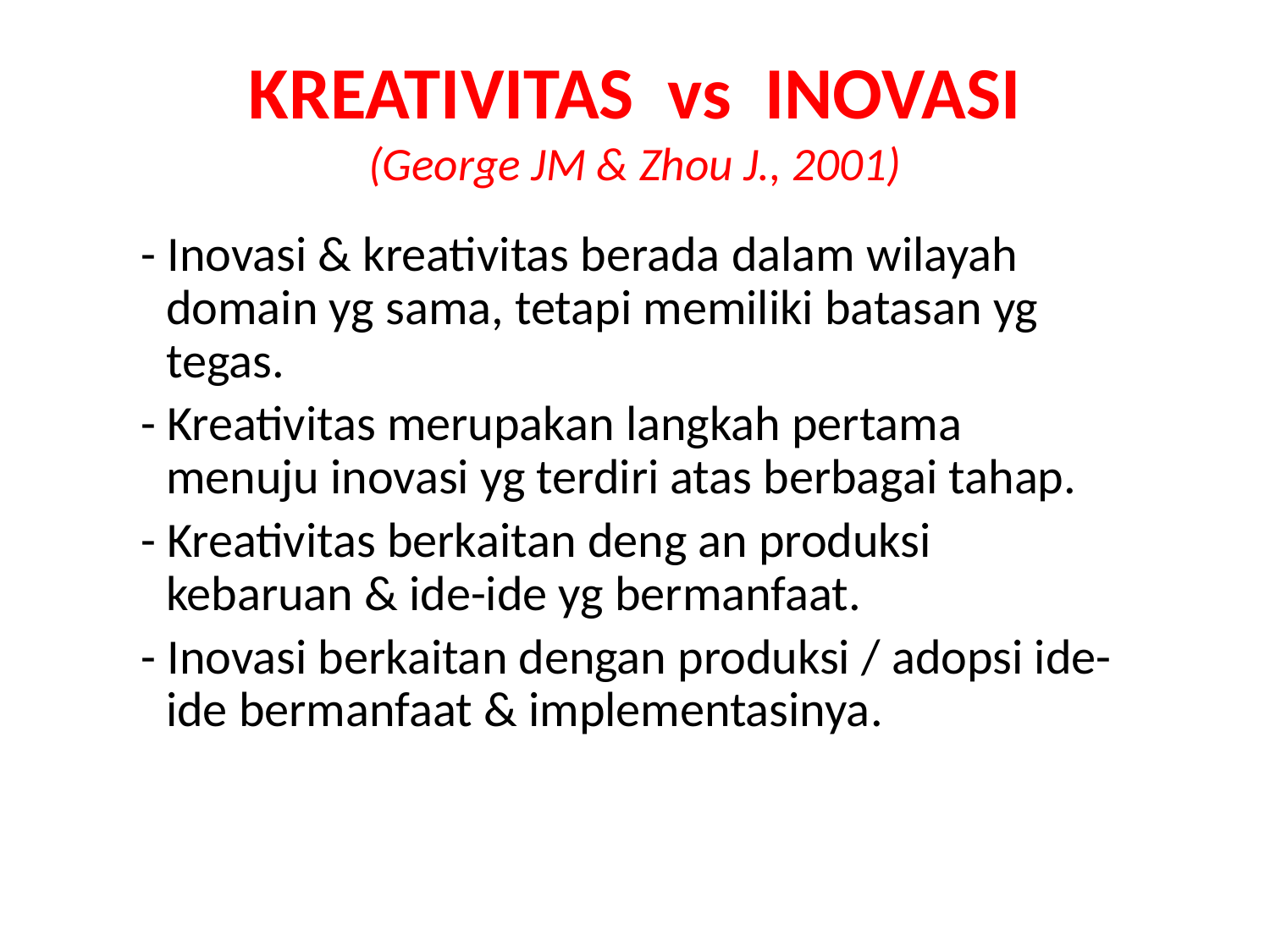

# KREATIVITAS  vs  INOVASI (George JM & Zhou J., 2001)
  - Inovasi & kreativitas berada dalam wilayah domain yg sama, tetapi memiliki batasan yg tegas.
  - Kreativitas merupakan langkah pertama menuju inovasi yg terdiri atas berbagai tahap.
  - Kreativitas berkaitan deng an produksi kebaruan & ide-ide yg bermanfaat.
  - Inovasi berkaitan dengan produksi / adopsi ide-ide bermanfaat & implementasinya.